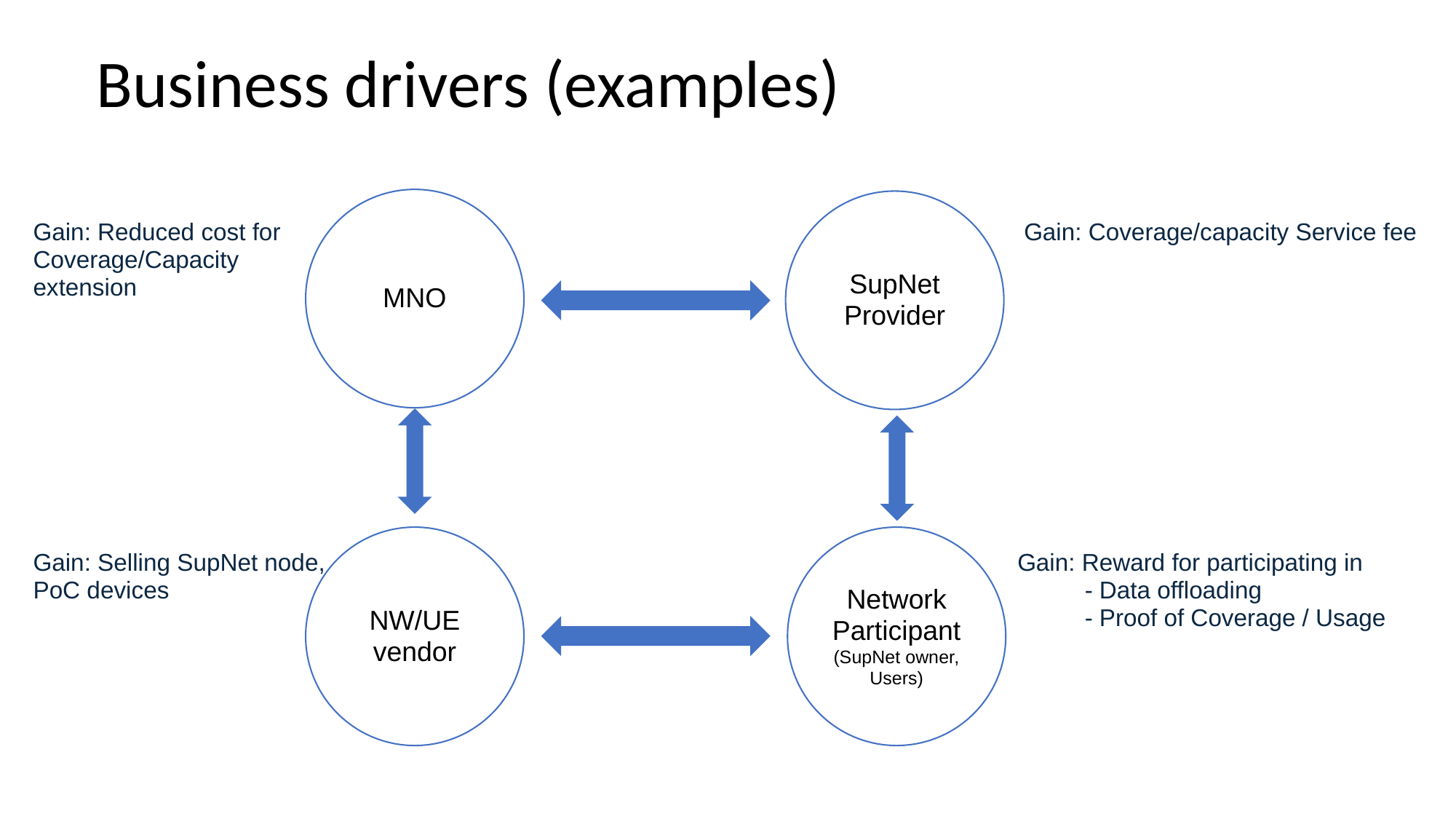

# Business drivers (examples)
MNO
SupNet
Provider
Gain: Reduced cost for Coverage/Capacity extension
Gain: Coverage/capacity Service fee

NW/UE vendor
Network Participant
(SupNet owner, Users)
Gain: Selling SupNet node, PoC devices
Gain: Reward for participating in
          - Data offloading
          - Proof of Coverage / Usage